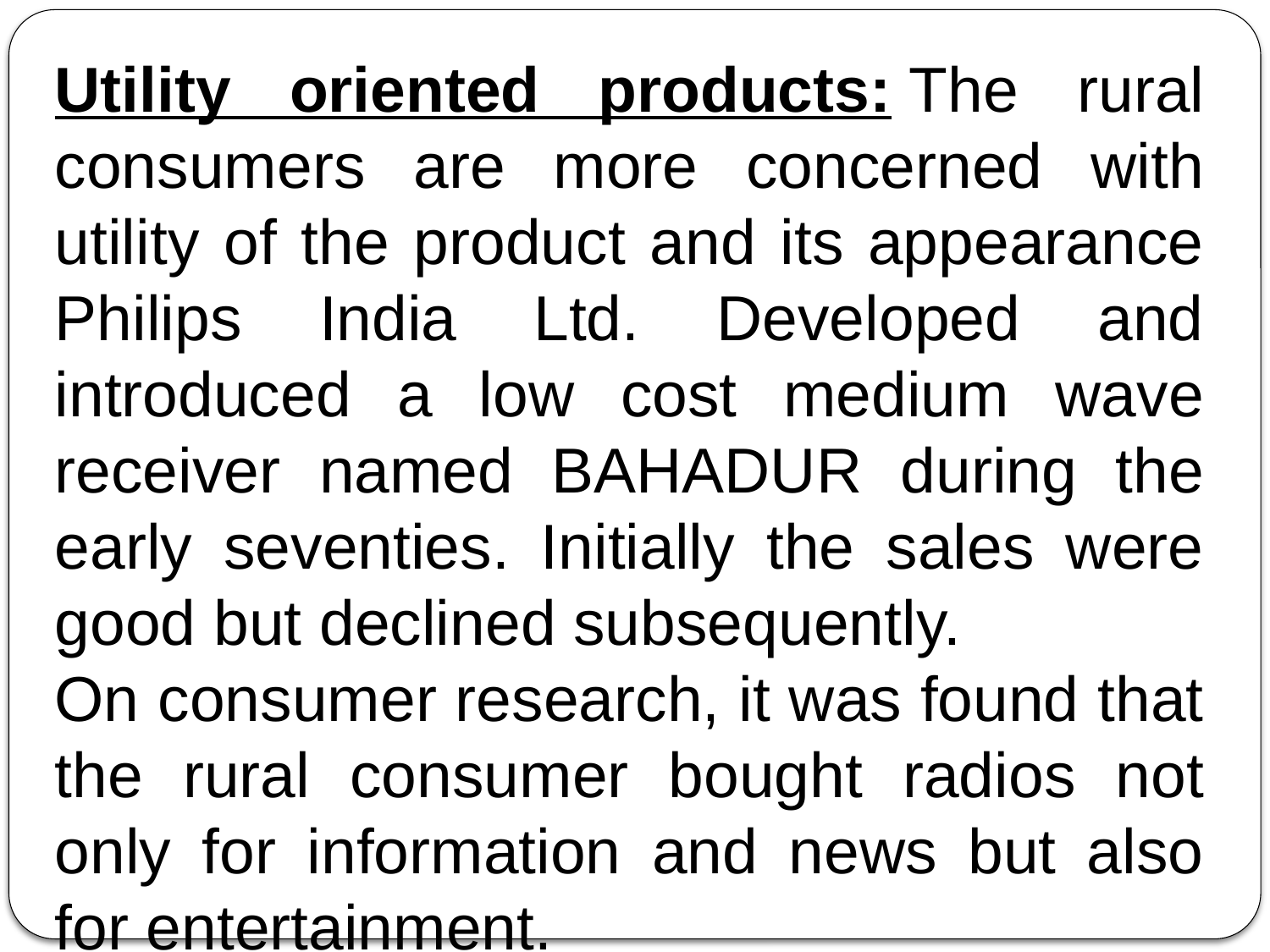

Utility oriented products: The rural consumers are more concerned with utility of the product and its appearance Philips India Ltd. Developed and introduced a low cost medium wave receiver named BAHADUR during the early seventies. Initially the sales were good but declined subsequently.
On consumer research, it was found that the rural consumer bought radios not only for information and news but also for entertainment.